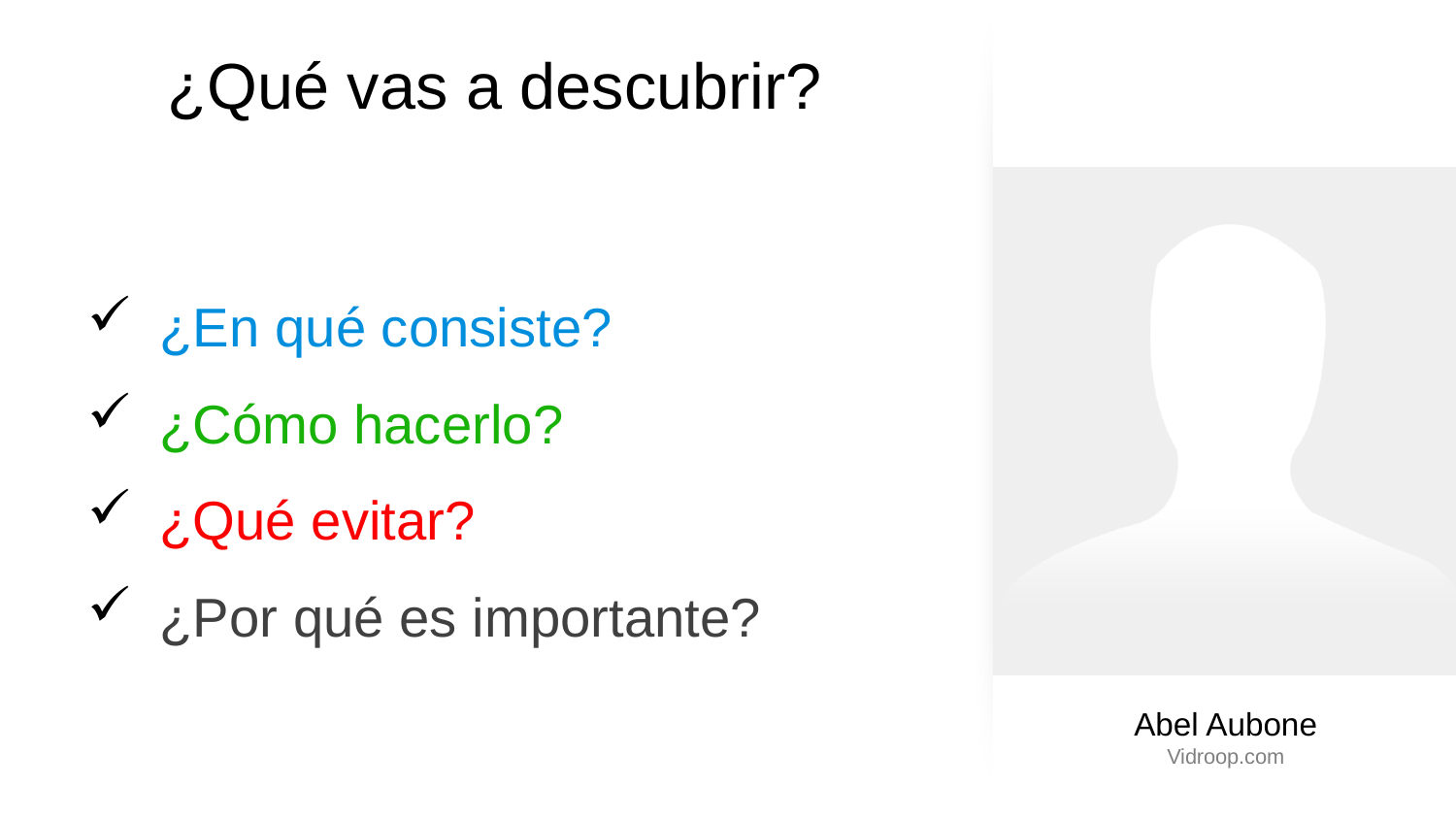

# ¿Qué vas a descubrir?
¿En qué consiste?
¿Cómo hacerlo?
¿Qué evitar?
¿Por qué es importante?